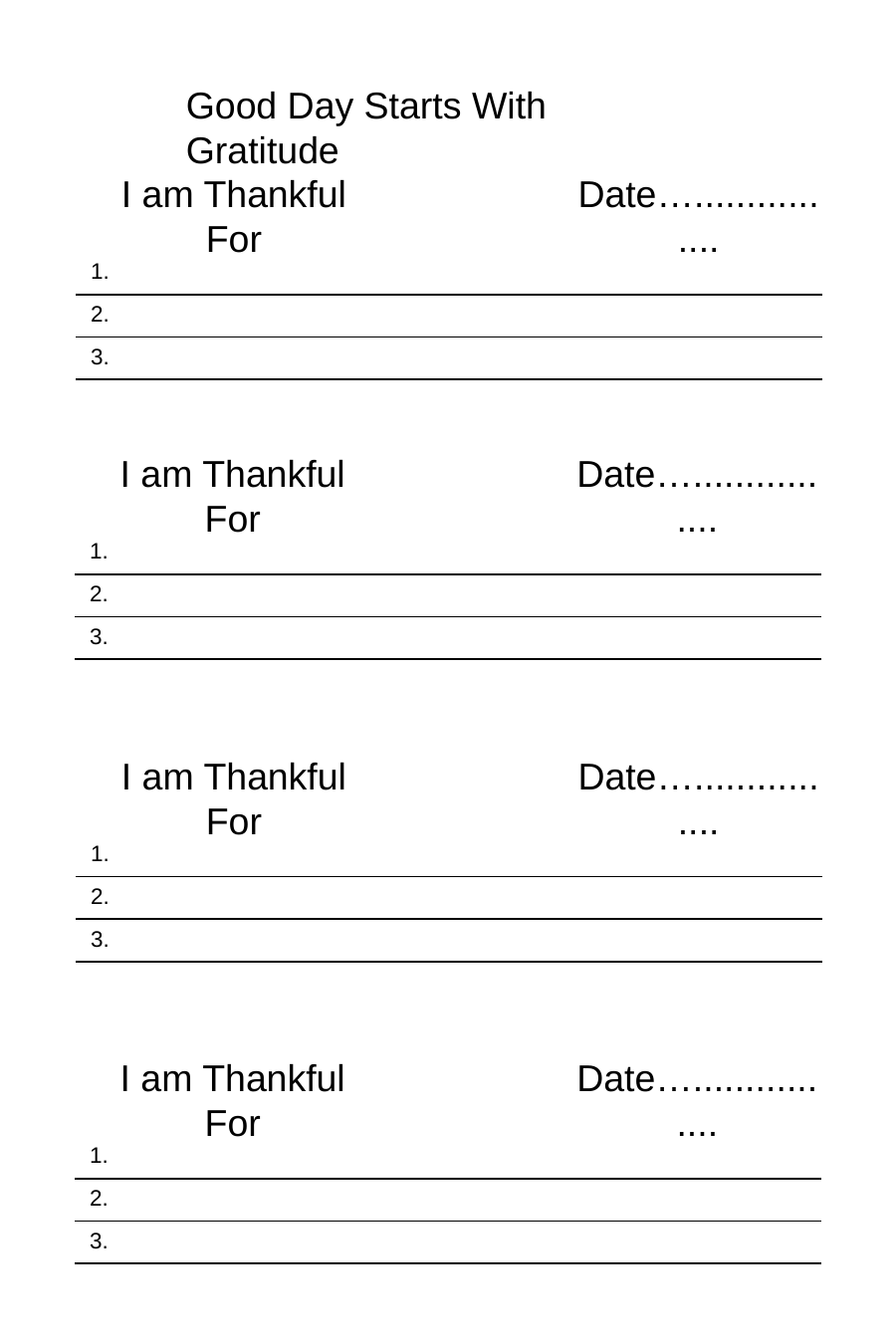

Good Day Starts With Gratitude
I am Thankful For
Date…................
| 1. |
| --- |
| 2. |
| 3. |
|  |
I am Thankful For
Date…................
| 1. |
| --- |
| 2. |
| 3. |
|  |
I am Thankful For
Date…................
| 1. |
| --- |
| 2. |
| 3. |
|  |
I am Thankful For
Date…................
| 1. |
| --- |
| 2. |
| 3. |
|  |